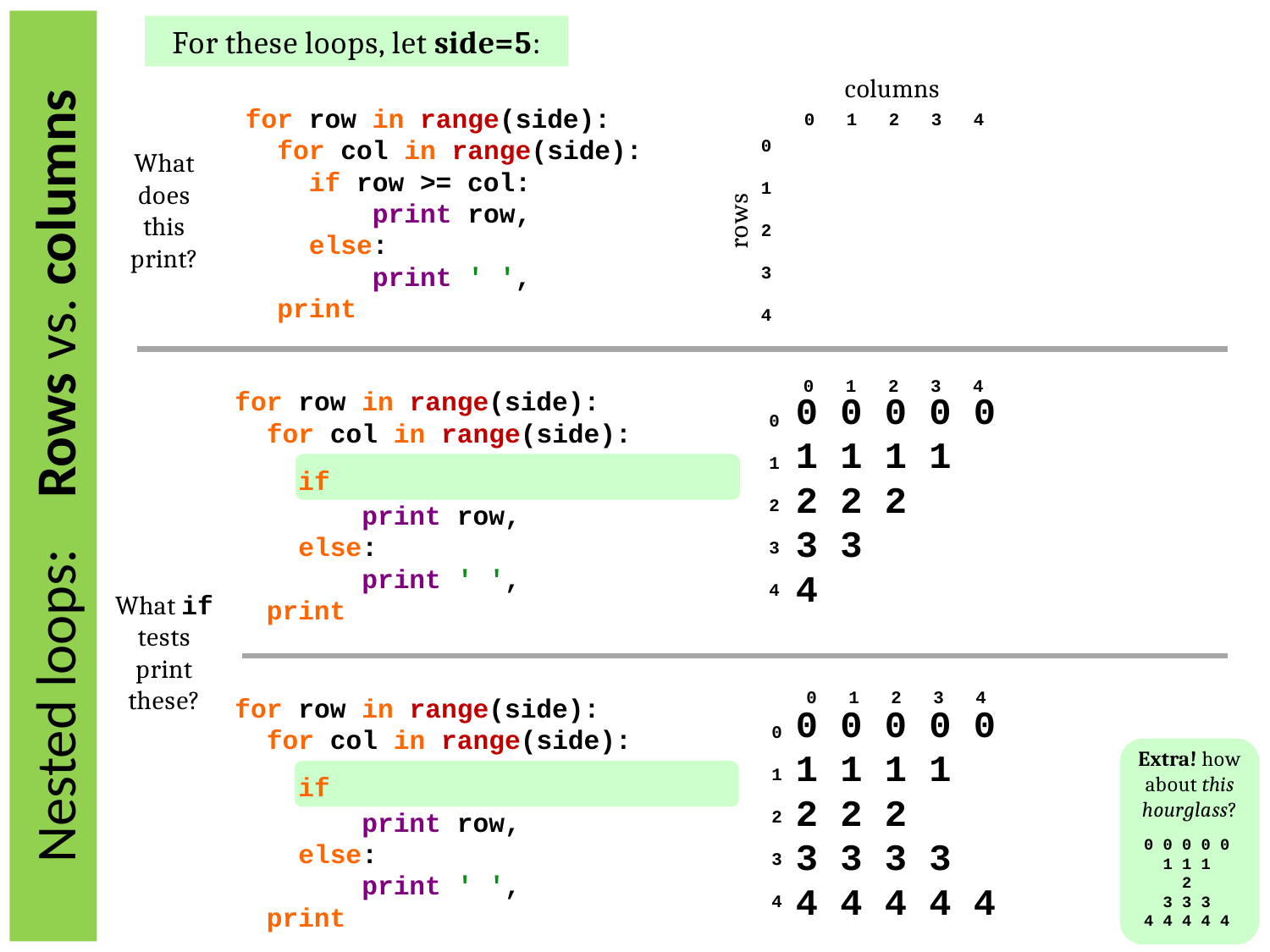

For these loops, let side=5:
columns
0   1   2   3   4
for row in range(side):
  for col in range(side):
    if row >= col:
        print row,
    else:
        print ' ',
  print
0
1
2
3
4
What does this print?
rows
0   1   2   3   4
for row in range(side):
  for col in range(side):
    if
        print row,
    else:
        print ' ',
  print
0 0 0 0 0
1 1 1 1
2 2 2
3 3
4
0
1
2
3
4
# Nested loops:    Rows vs. columns

What if tests print these?
0   1   2   3   4
for row in range(side):
  for col in range(side):
    if
        print row,
    else:
        print ' ',
  print
0
1
2
3
4
0 0 0 0 0
1 1 1 1
2 2 2
3 3 3 3
4 4 4 4 4

Extra! how about this hourglass?

0 0 0 0 0
  1 1 1
    2
  3 3 3
4 4 4 4 4